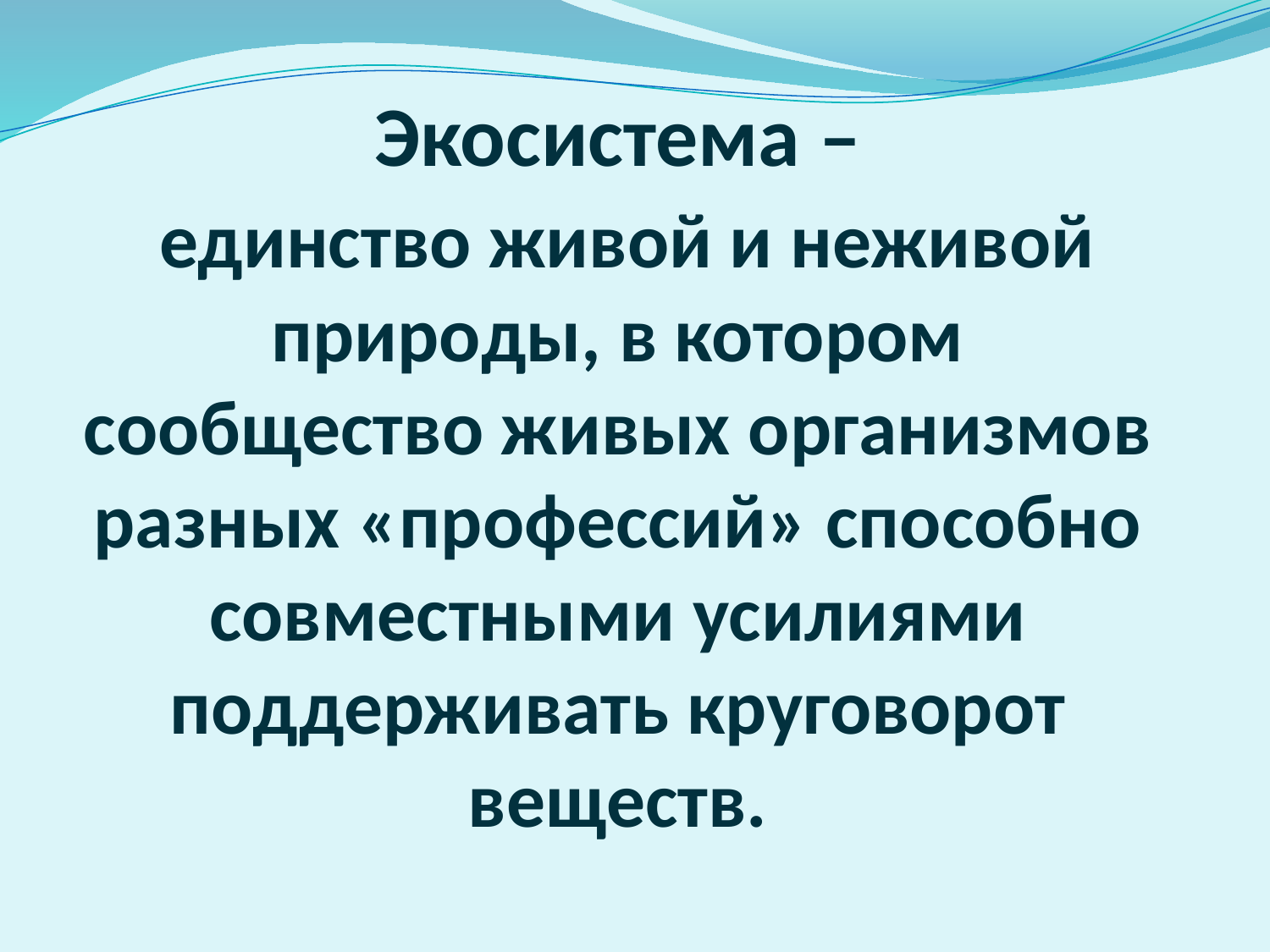

# Экосистема – единство живой и неживой природы, в котором сообщество живых организмов разных «профессий» способно совместными усилиями поддерживать круговорот веществ.